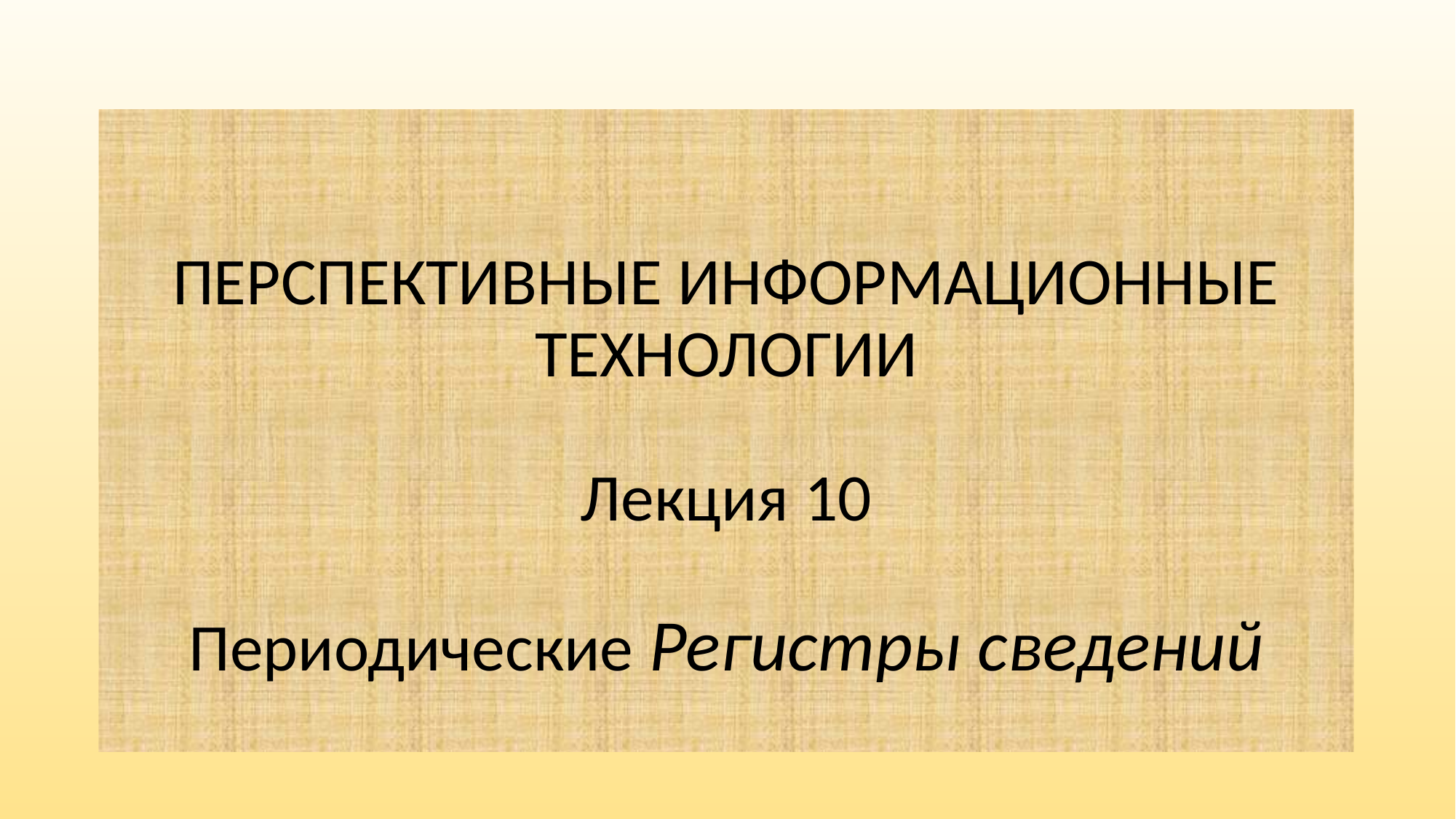

# ПЕРСПЕКТИВНЫЕ ИНФОРМАЦИОННЫЕ ТЕХНОЛОГИИ Лекция 10 Периодические Регистры сведений